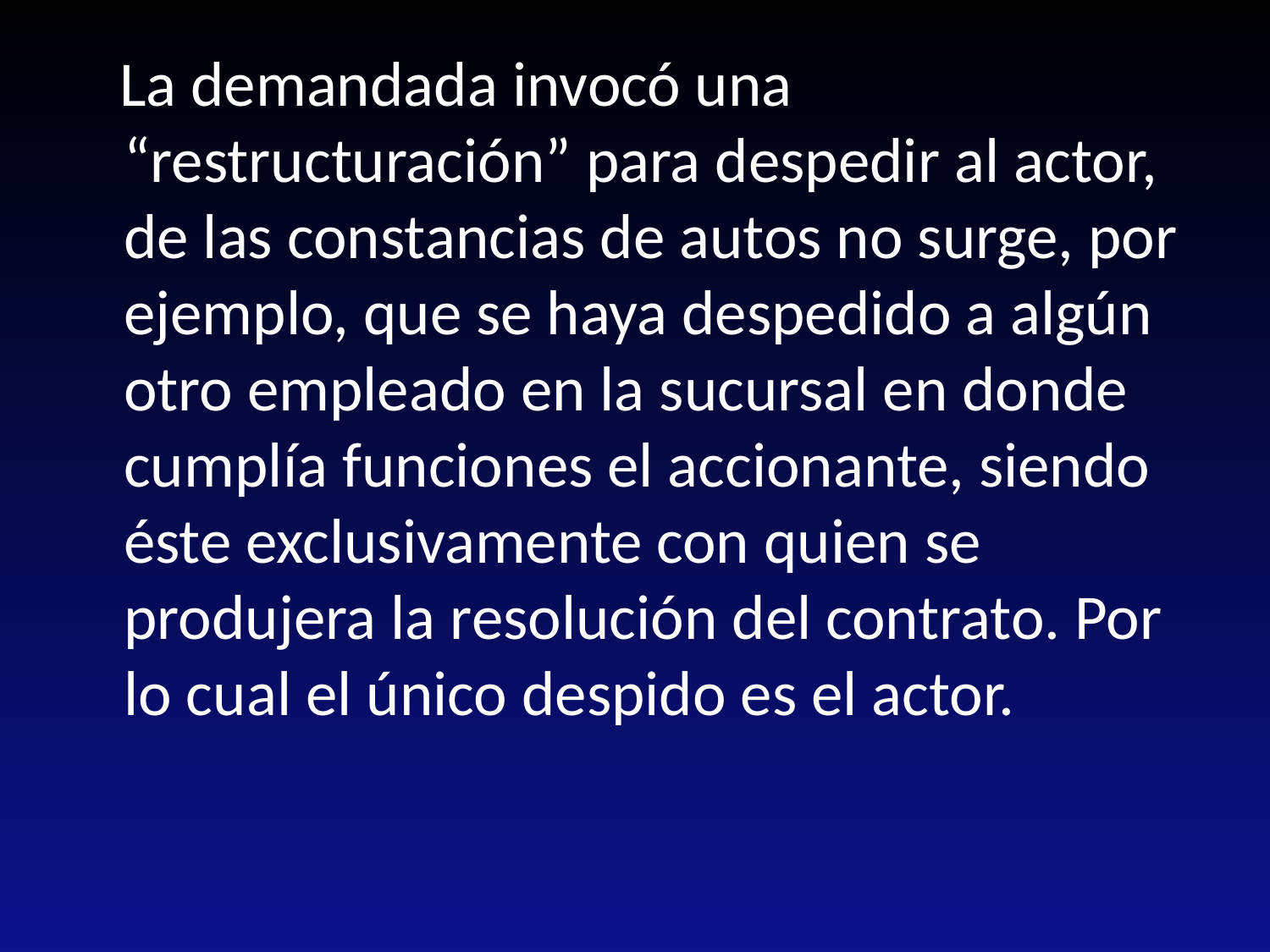

La demandada invocó una “restructuración” para despedir al actor, de las constancias de autos no surge, por ejemplo, que se haya despedido a algún otro empleado en la sucursal en donde cumplía funciones el accionante, siendo éste exclusivamente con quien se produjera la resolución del contrato. Por lo cual el único despido es el actor.